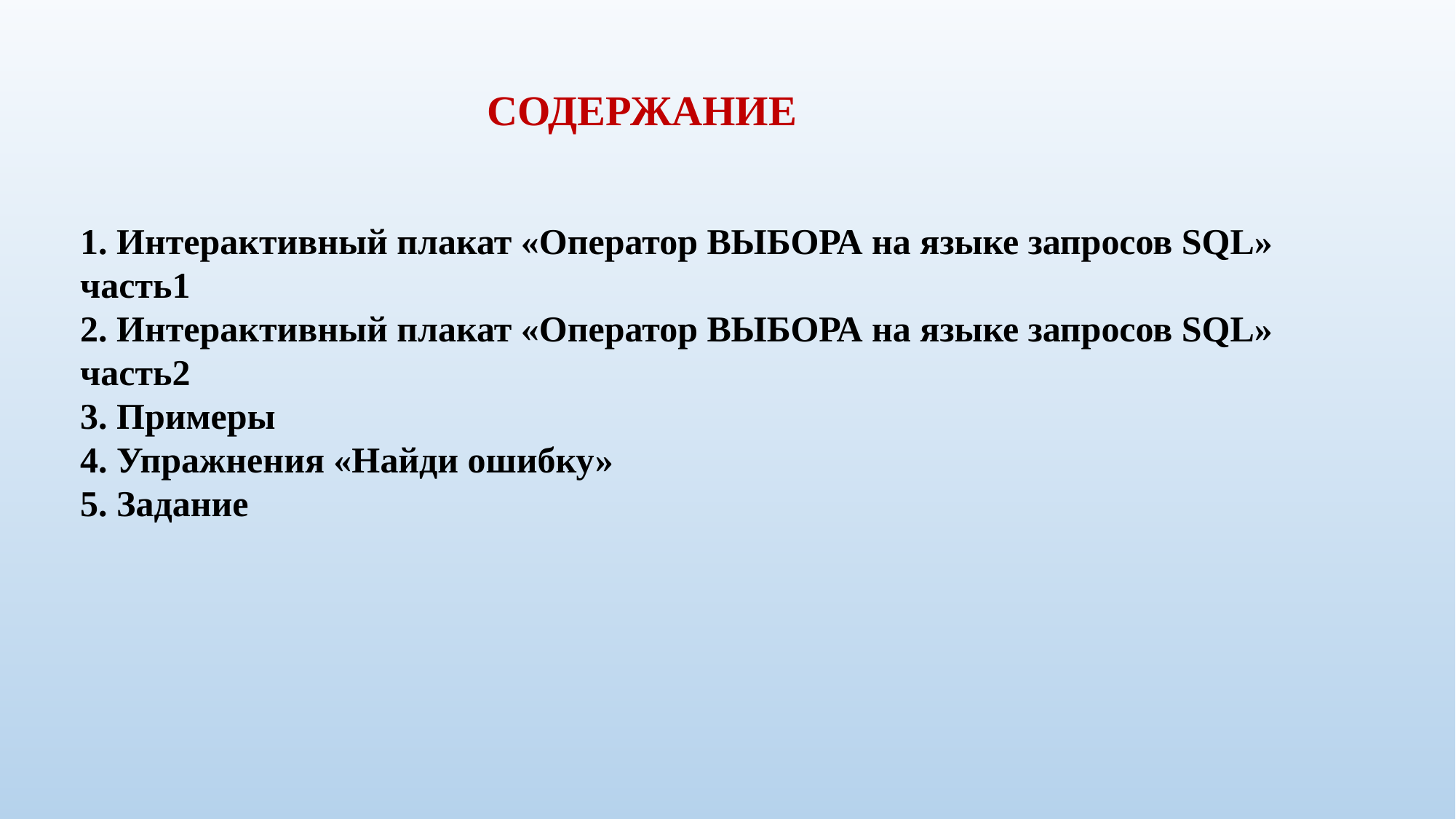

СОДЕРЖАНИЕ
1. Интерактивный плакат «Оператор ВЫБОРА на языке запросов SQL» часть1
2. Интерактивный плакат «Оператор ВЫБОРА на языке запросов SQL» часть2
3. Примеры
4. Упражнения «Найди ошибку»
5. Задание